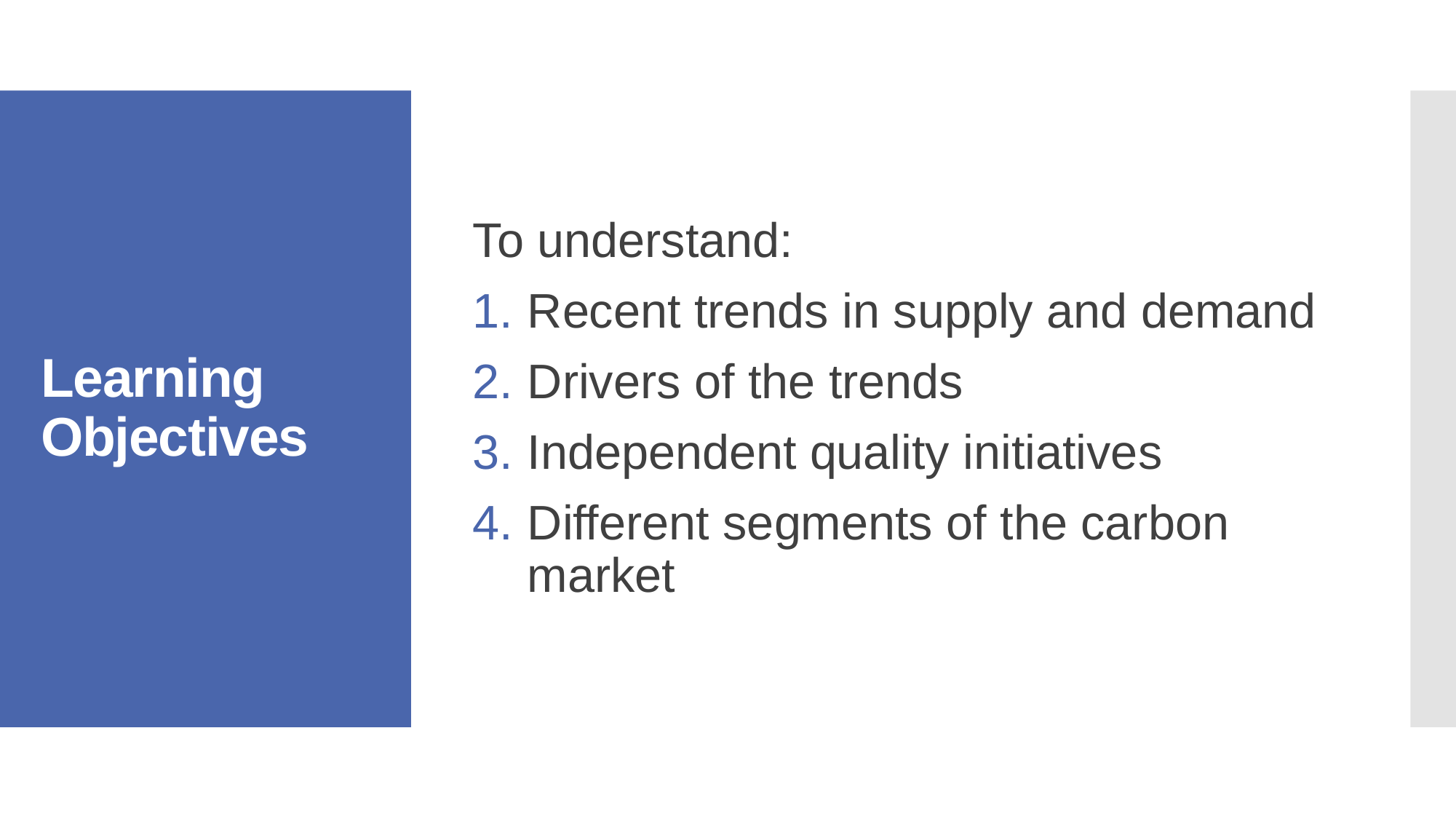

To understand:
Recent trends in supply and demand
Drivers of the trends
Independent quality initiatives
Different segments of the carbon market
# Learning Objectives